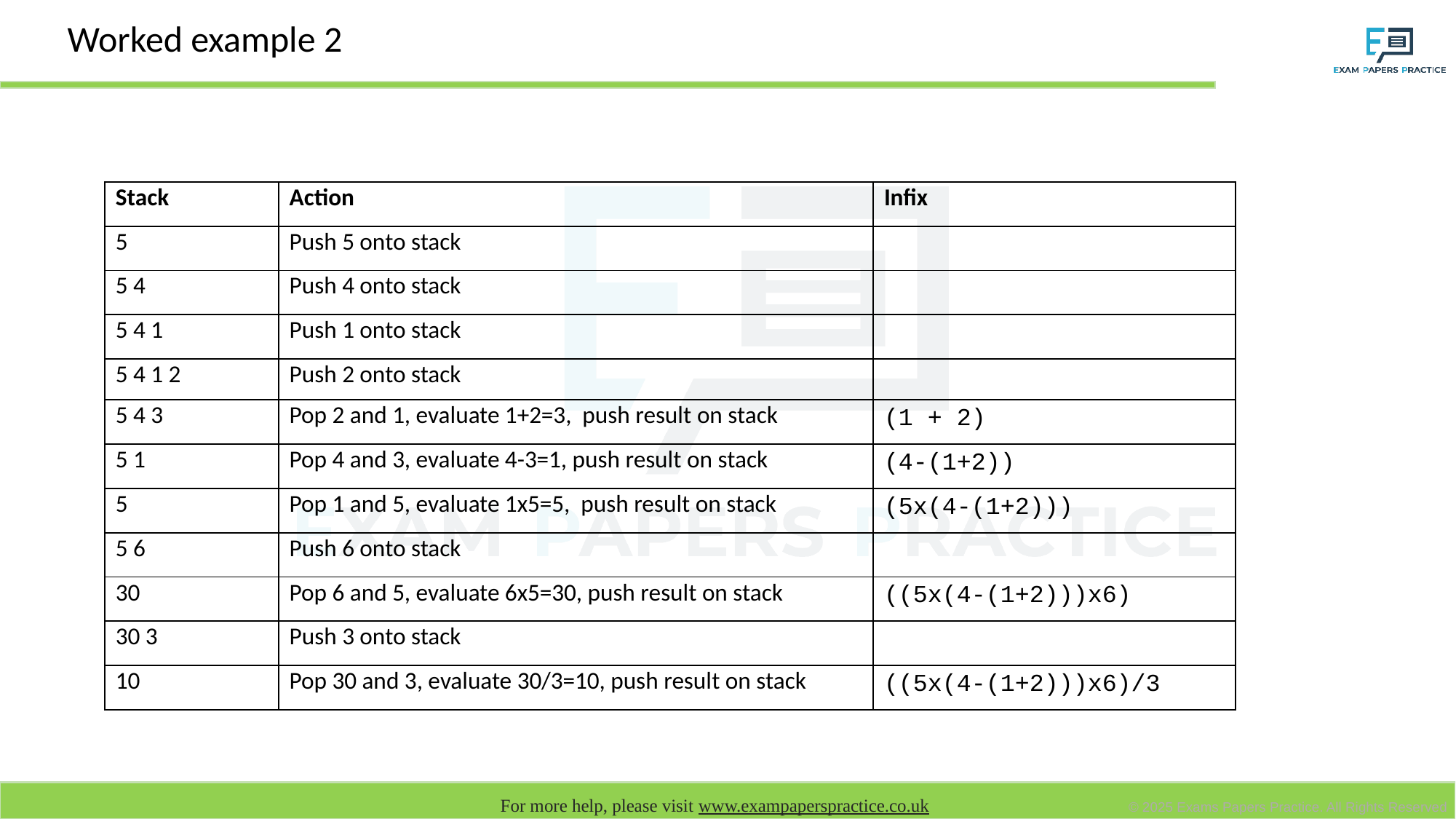

Worked example 2
# Convert to infix: 5 4 1 2 + − x 6 × 3 /
| Stack | Action | Infix |
| --- | --- | --- |
| 5 | Push 5 onto stack |  |
| 5 4 | Push 4 onto stack |  |
| 5 4 1 | Push 1 onto stack |  |
| 5 4 1 2 | Push 2 onto stack |  |
| 5 4 3 | Pop 2 and 1, evaluate 1+2=3, push result on stack | (1 + 2) |
| 5 1 | Pop 4 and 3, evaluate 4-3=1, push result on stack | (4-(1+2)) |
| 5 | Pop 1 and 5, evaluate 1x5=5, push result on stack | (5x(4-(1+2))) |
| 5 6 | Push 6 onto stack |  |
| 30 | Pop 6 and 5, evaluate 6x5=30, push result on stack | ((5x(4-(1+2)))x6) |
| 30 3 | Push 3 onto stack |  |
| 10 | Pop 30 and 3, evaluate 30/3=10, push result on stack | ((5x(4-(1+2)))x6)/3 |